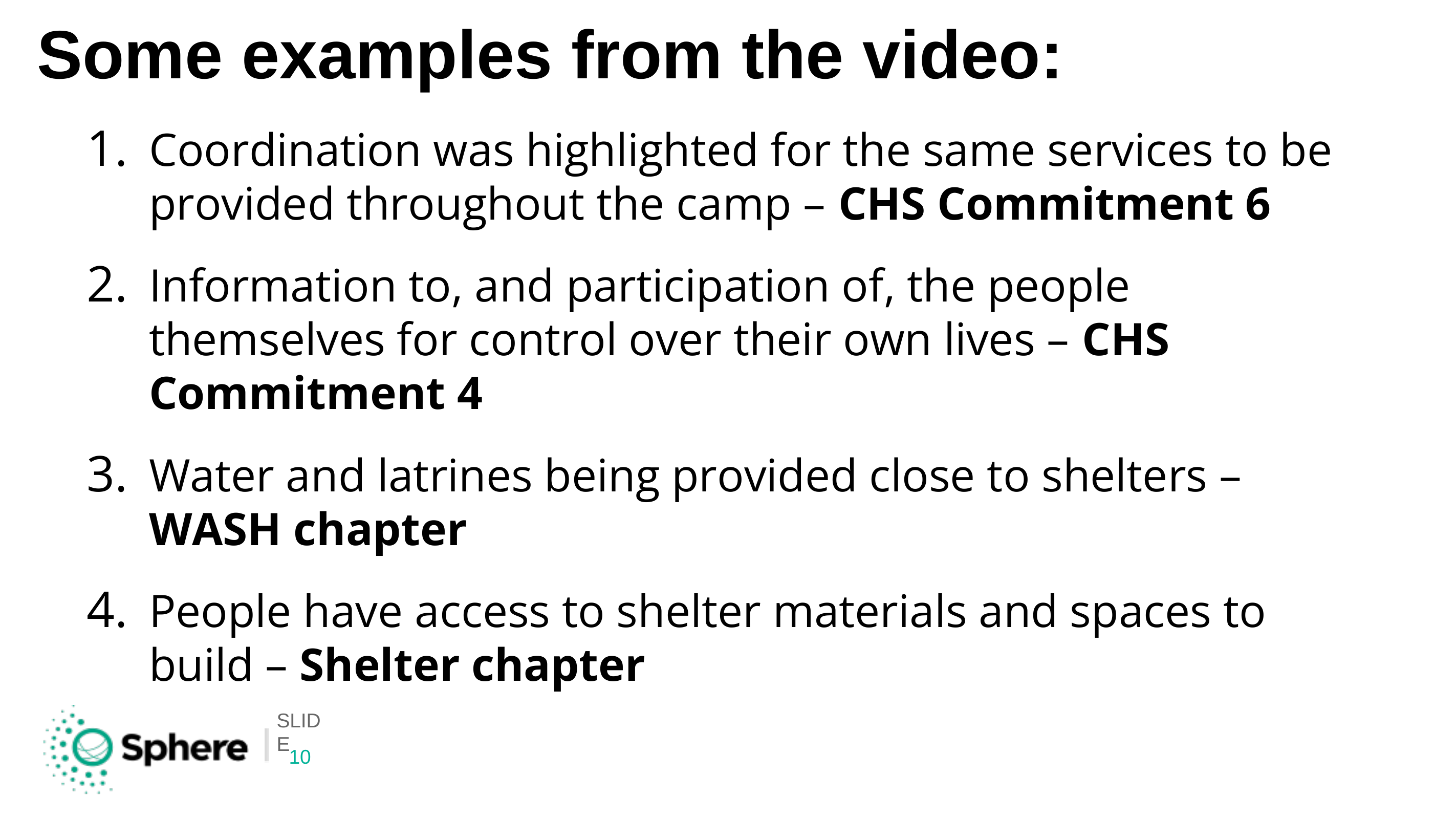

# Some examples from the video:
Coordination was highlighted for the same services to be provided throughout the camp – CHS Commitment 6
Information to, and participation of, the people themselves for control over their own lives – CHS Commitment 4
Water and latrines being provided close to shelters – WASH chapter
People have access to shelter materials and spaces to build – Shelter chapter
10